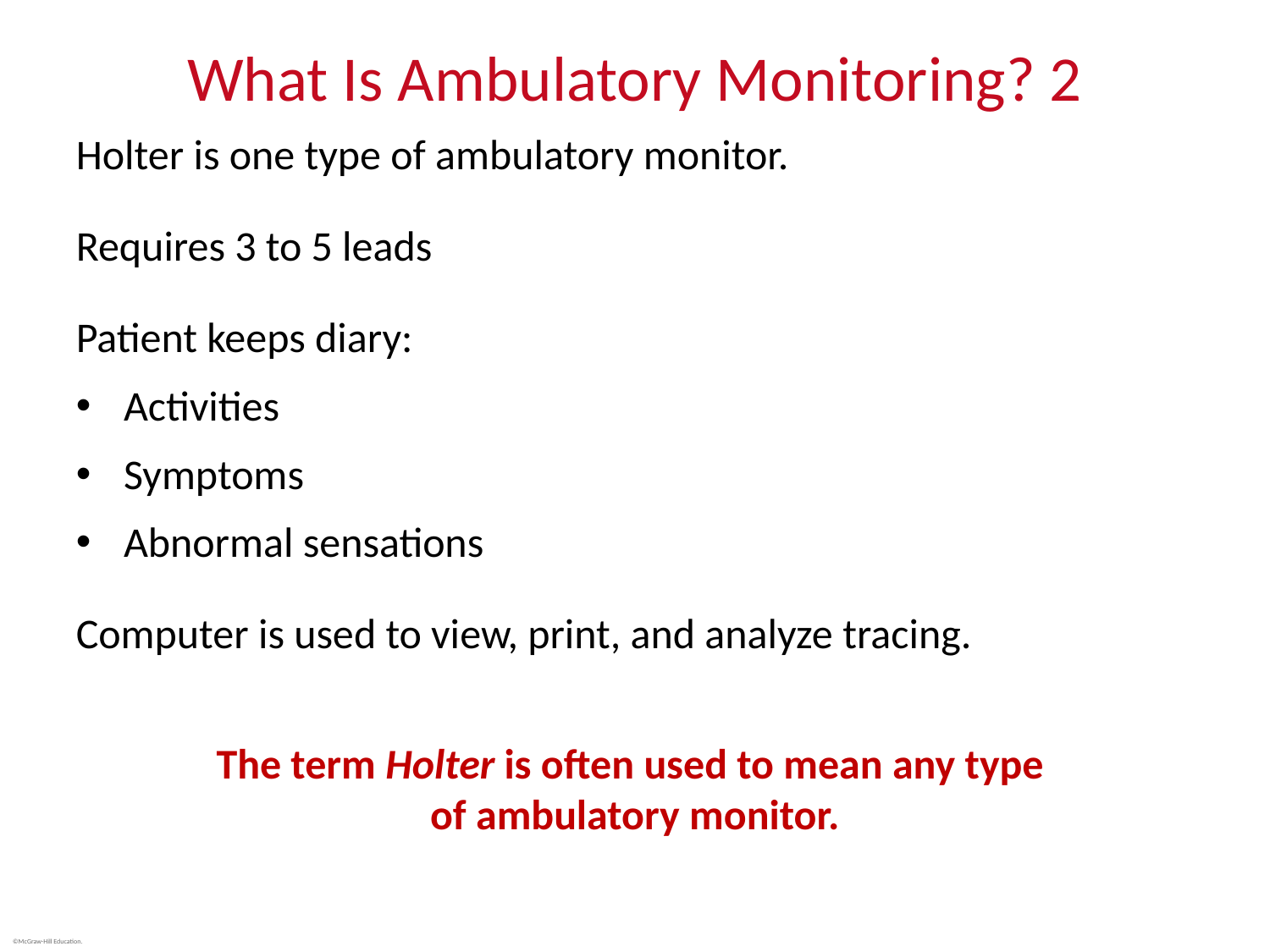

# What Is Ambulatory Monitoring? 2
Holter is one type of ambulatory monitor.
Requires 3 to 5 leads
Patient keeps diary:
Activities
Symptoms
Abnormal sensations
Computer is used to view, print, and analyze tracing.
The term Holter is often used to mean any type
of ambulatory monitor.